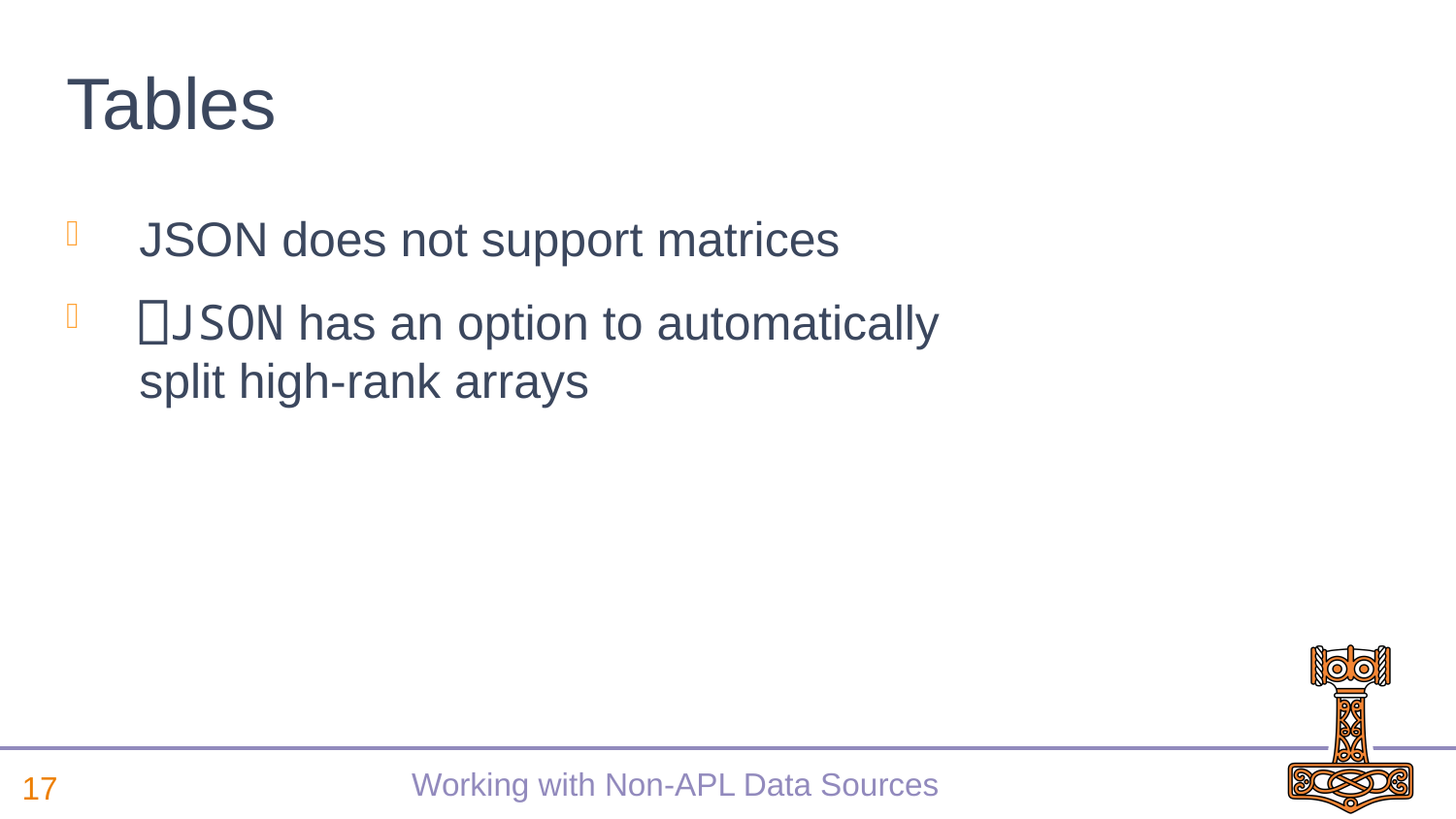

# Tables
JSON does not support matrices
⎕JSON has an option to automatically split high-rank arrays